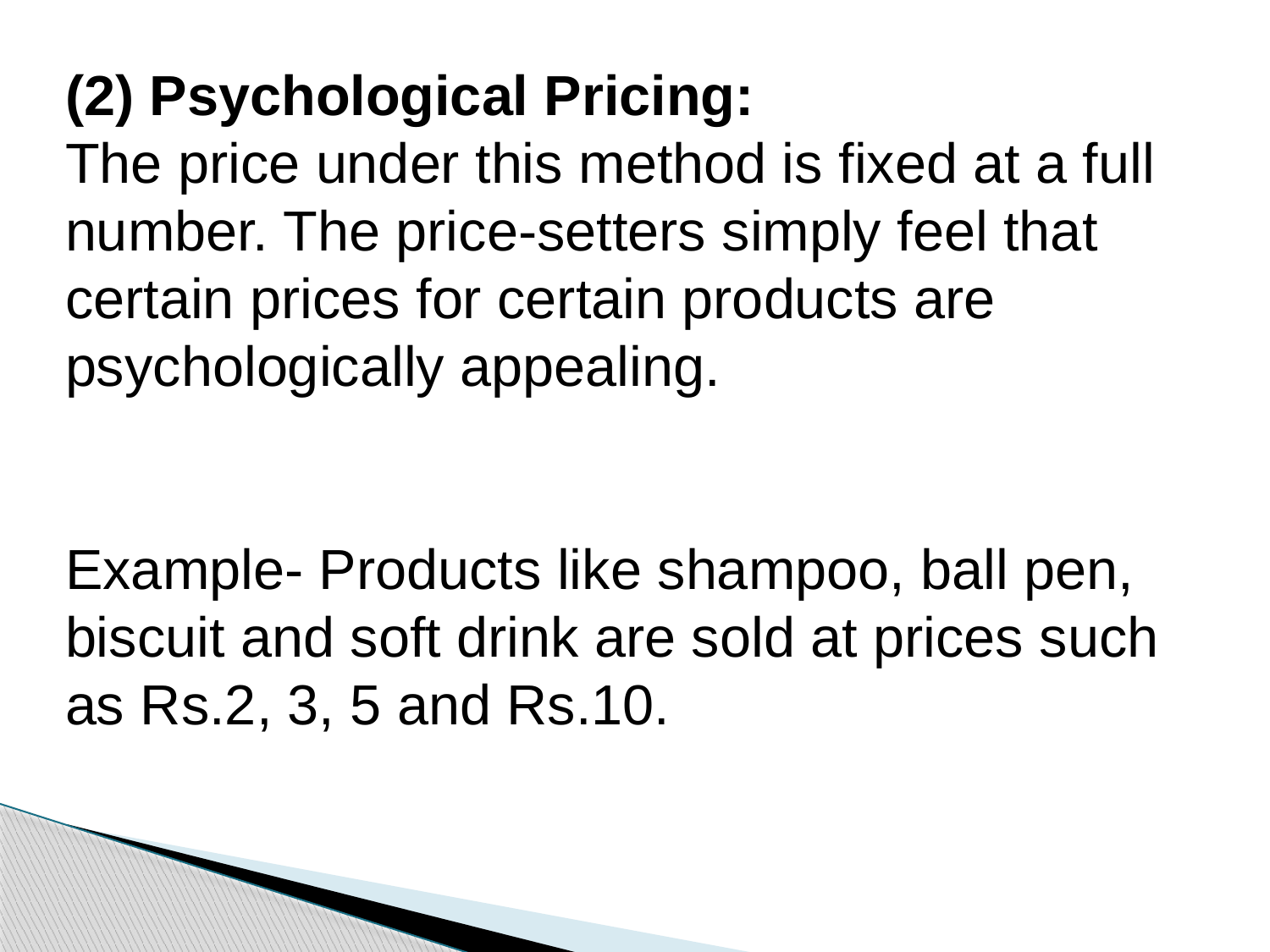

(2) Psychological Pricing:
The price under this method is fixed at a full number. The price-setters simply feel that certain prices for certain products are psychologically appealing.

Example- Products like shampoo, ball pen, biscuit and soft drink are sold at prices such as Rs.2, 3, 5 and Rs.10.